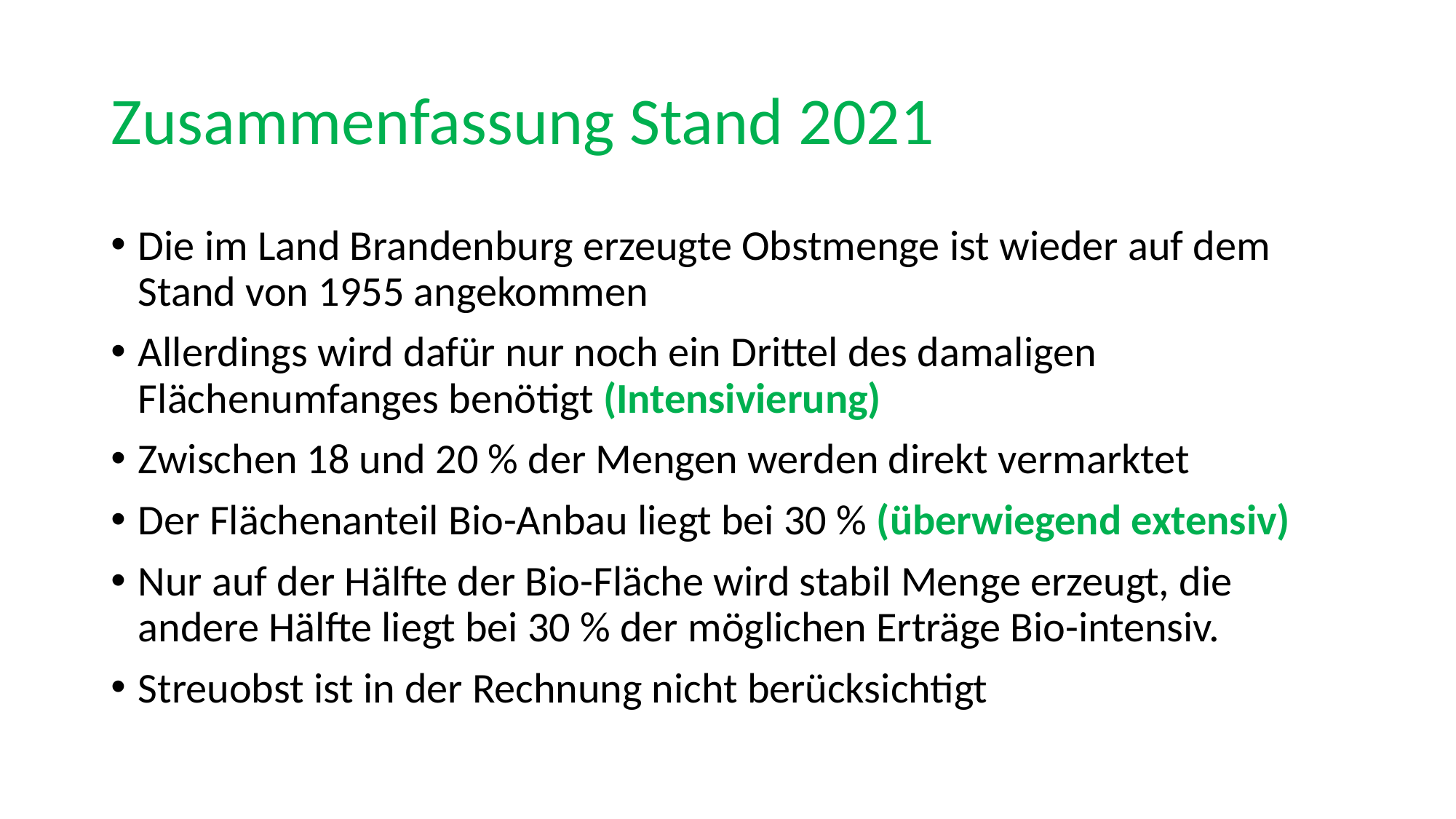

# Zusammenfassung Stand 2021
Die im Land Brandenburg erzeugte Obstmenge ist wieder auf dem Stand von 1955 angekommen
Allerdings wird dafür nur noch ein Drittel des damaligen Flächenumfanges benötigt (Intensivierung)
Zwischen 18 und 20 % der Mengen werden direkt vermarktet
Der Flächenanteil Bio-Anbau liegt bei 30 % (überwiegend extensiv)
Nur auf der Hälfte der Bio-Fläche wird stabil Menge erzeugt, die andere Hälfte liegt bei 30 % der möglichen Erträge Bio-intensiv.
Streuobst ist in der Rechnung nicht berücksichtigt